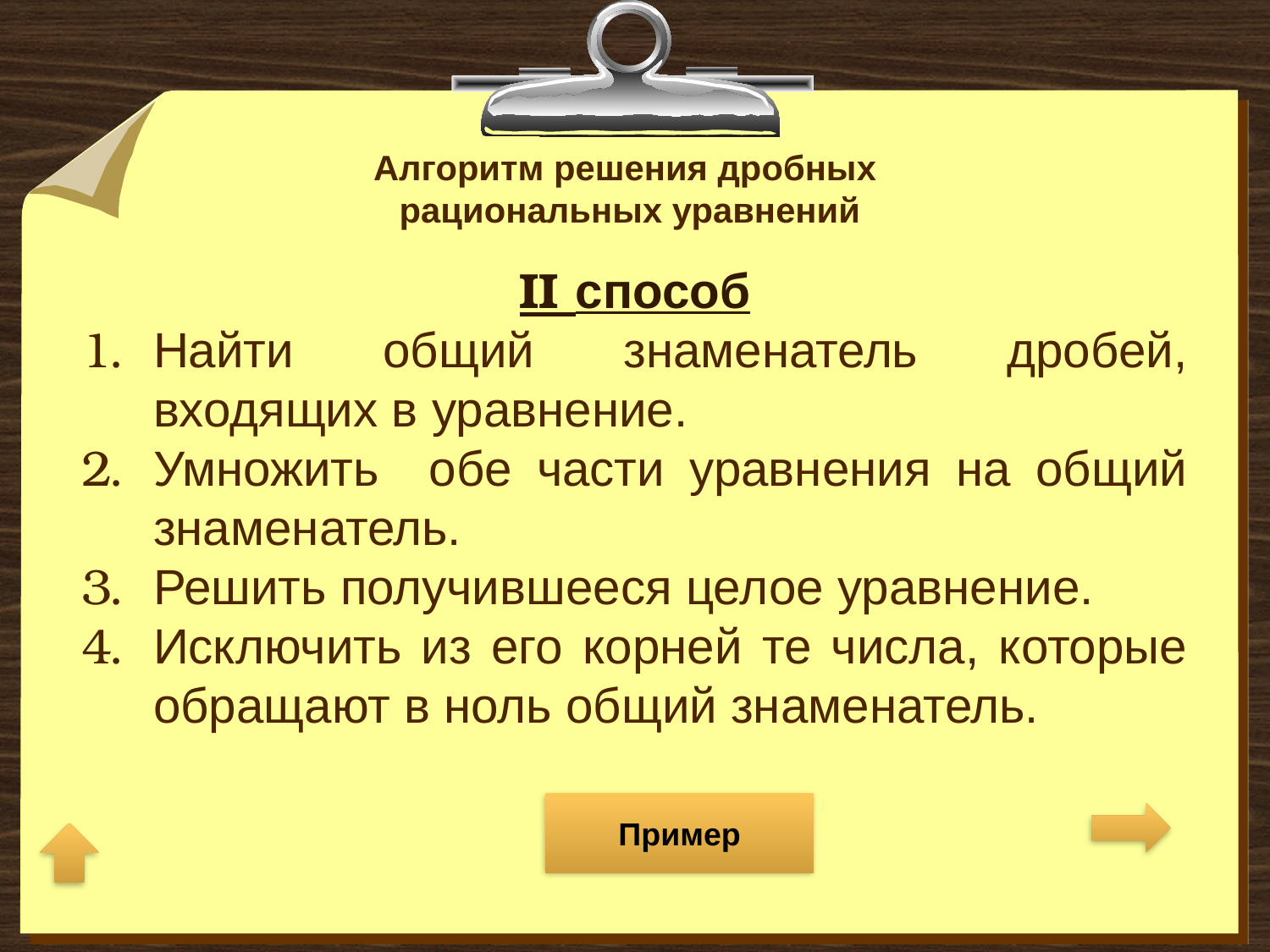

Алгоритм решения дробных
 рациональных уравнений

II способ
Найти общий знаменатель дробей, входящих в уравнение.
Умножить  обе части уравнения на общий знаменатель.
Решить получившееся целое уравнение.
Исключить из его корней те числа, которые обращают в ноль общий знаменатель.

Пример